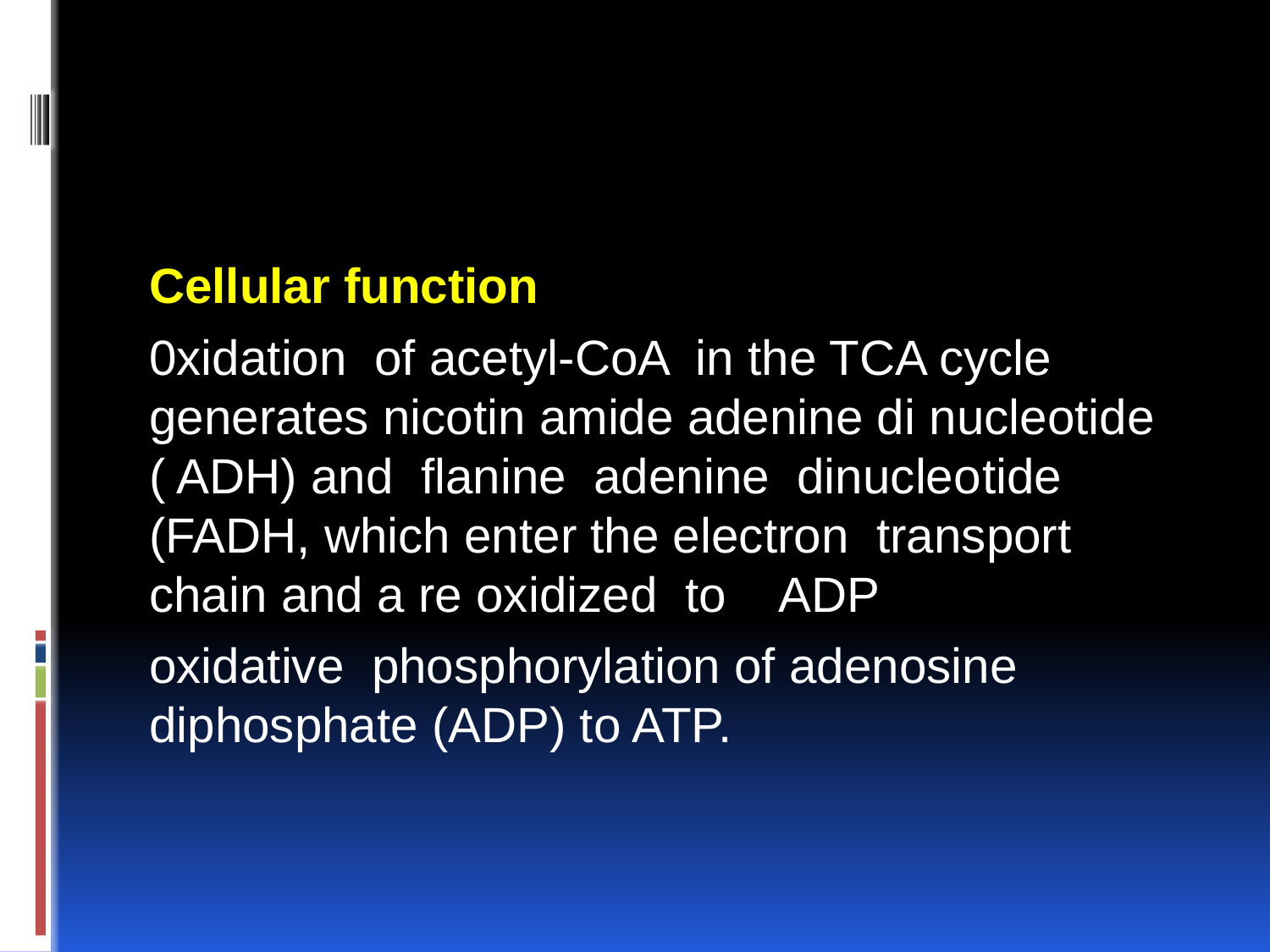

Cellular function
0xidation  of acetyl-CoA  in the TCA cycle generates nicotin amide adenine di nucleotide   ( ADH) and  flanine  adenine  dinucleo­tide (FADH, which enter the electron  transport  chain and a re oxidized  to    ADP
oxidative  phosphorylation of adenosine diphosphate (ADP) to ATP.